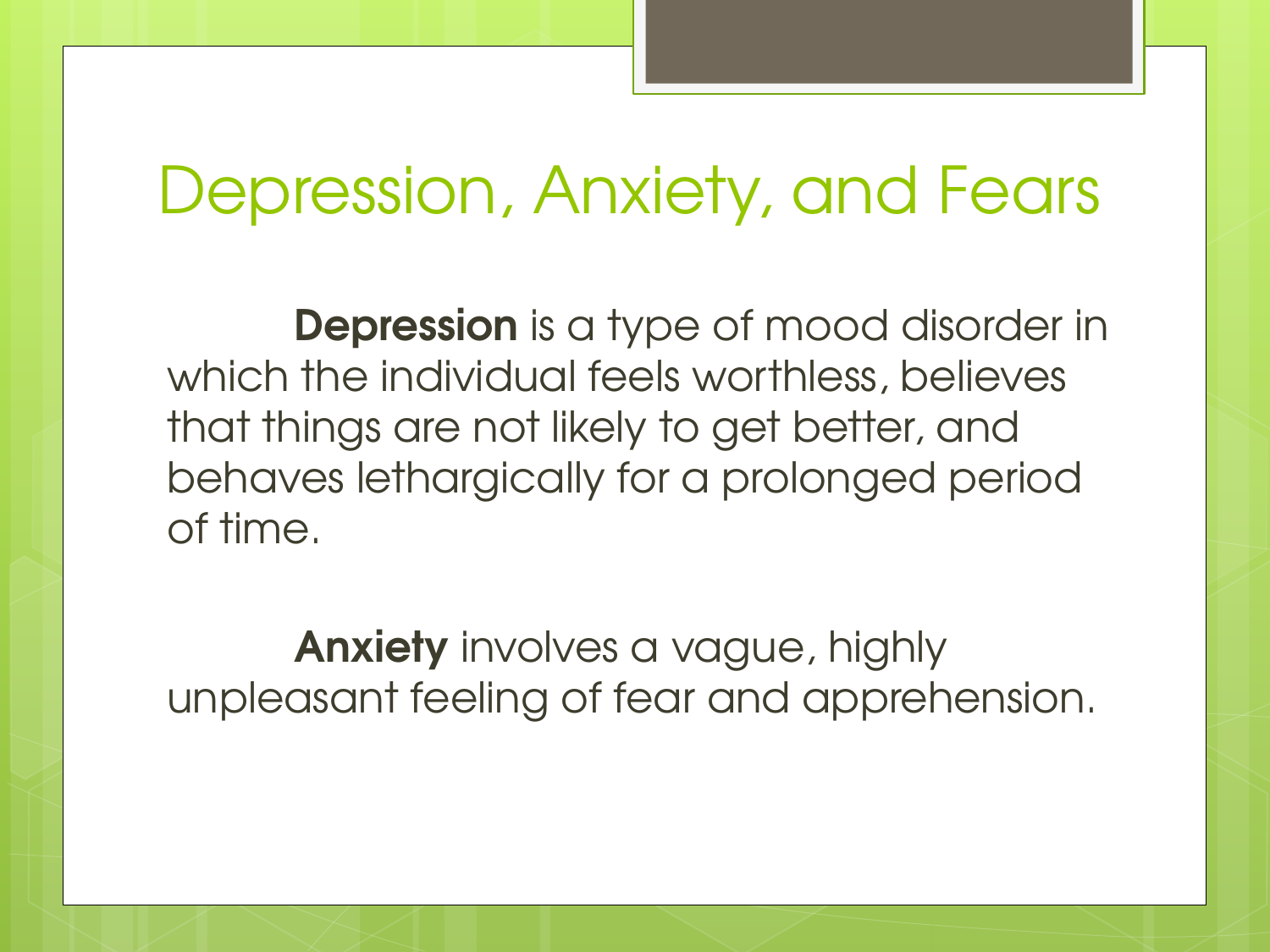

# Depression, Anxiety, and Fears

	Depression is a type of mood disorder in which the individual feels worthless, believes that things are not likely to get better, and behaves lethargically for a prolonged period of time.

	Anxiety involves a vague, highly unpleasant feeling of fear and apprehension.